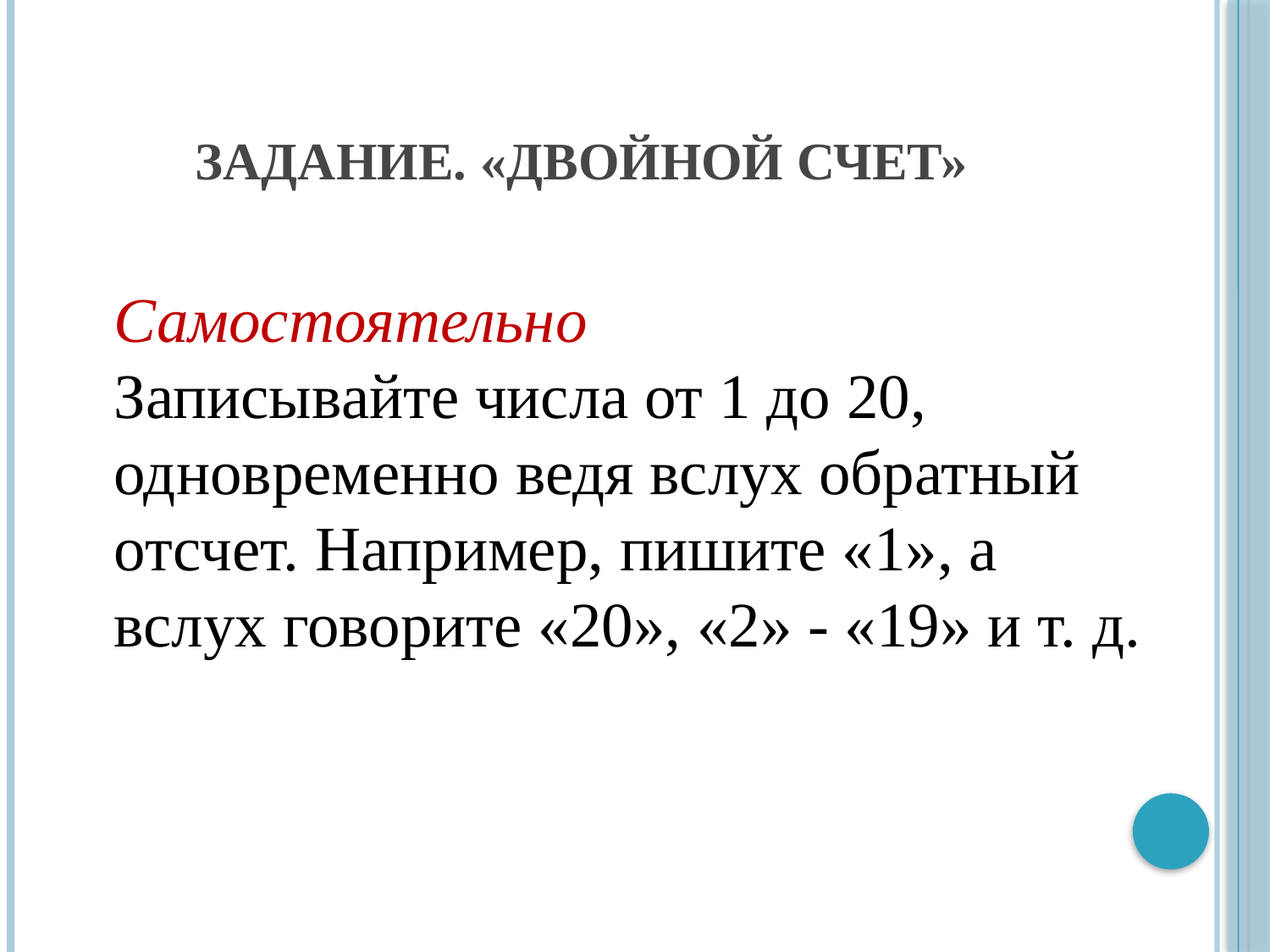

# Задание. «Двойной счет»
Самостоятельно
Записывайте числа от 1 до 20, одновременно ведя вслух обратный отсчет. Например, пишите «1», а вслух говорите «20», «2» - «19» и т. д.